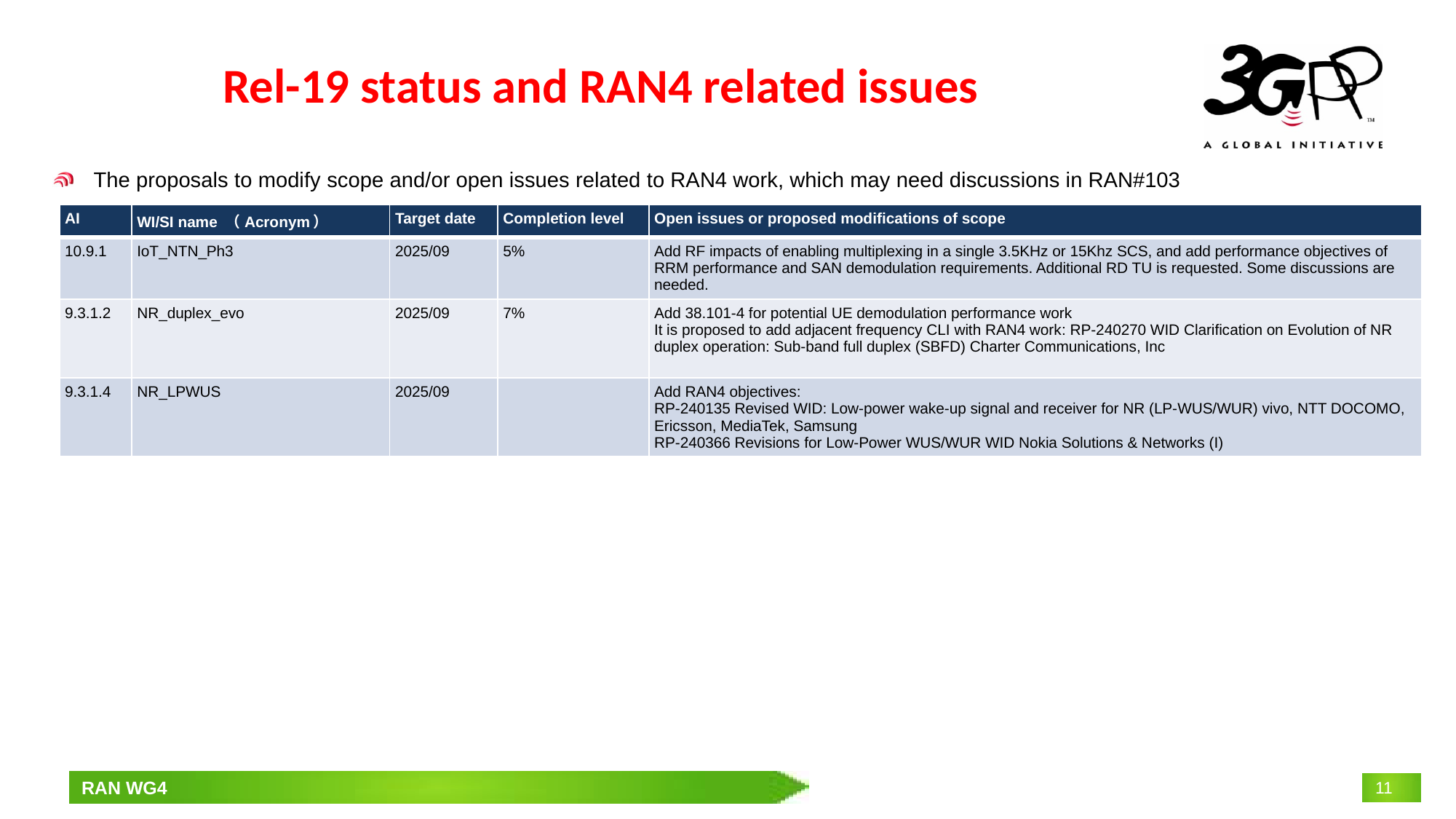

# Rel-19 status and RAN4 related issues
The proposals to modify scope and/or open issues related to RAN4 work, which may need discussions in RAN#103
| AI | WI/SI name （Acronym） | Target date | Completion level | Open issues or proposed modifications of scope |
| --- | --- | --- | --- | --- |
| 10.9.1 | IoT\_NTN\_Ph3 | 2025/09 | 5% | Add RF impacts of enabling multiplexing in a single 3.5KHz or 15Khz SCS, and add performance objectives of RRM performance and SAN demodulation requirements. Additional RD TU is requested. Some discussions are needed. |
| 9.3.1.2 | NR\_duplex\_evo | 2025/09 | 7% | Add 38.101-4 for potential UE demodulation performance work It is proposed to add adjacent frequency CLI with RAN4 work: RP-240270 WID Clarification on Evolution of NR duplex operation: Sub-band full duplex (SBFD) Charter Communications, Inc |
| 9.3.1.4 | NR\_LPWUS | 2025/09 |  | Add RAN4 objectives: RP-240135 Revised WID: Low-power wake-up signal and receiver for NR (LP-WUS/WUR) vivo, NTT DOCOMO, Ericsson, MediaTek, Samsung RP-240366 Revisions for Low-Power WUS/WUR WID Nokia Solutions & Networks (I) |